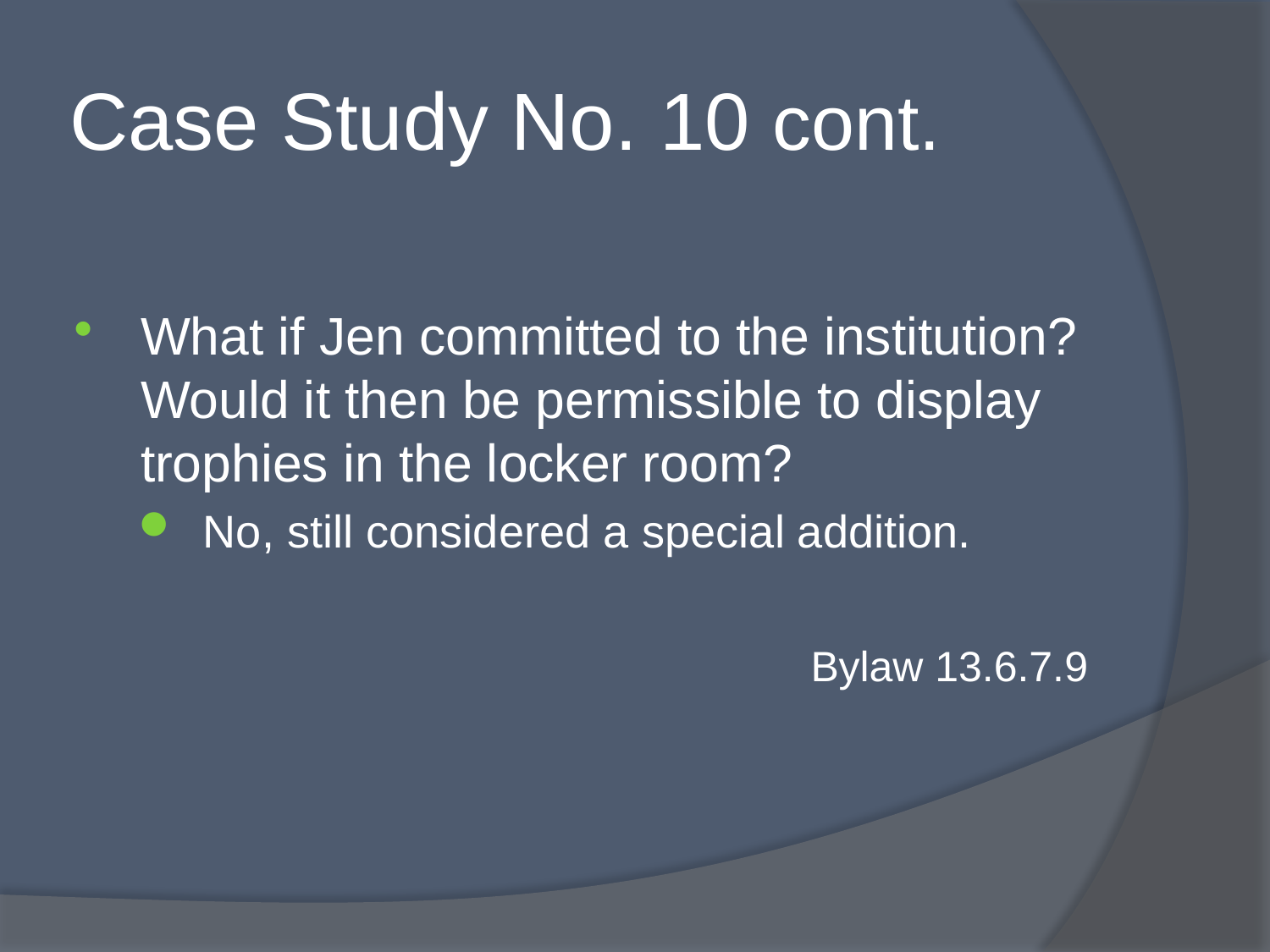

# Case Study No. 10 cont.

What if Jen committed to the institution? Would it then be permissible to display trophies in the locker room?
No, still considered a special addition.

Bylaw 13.6.7.9